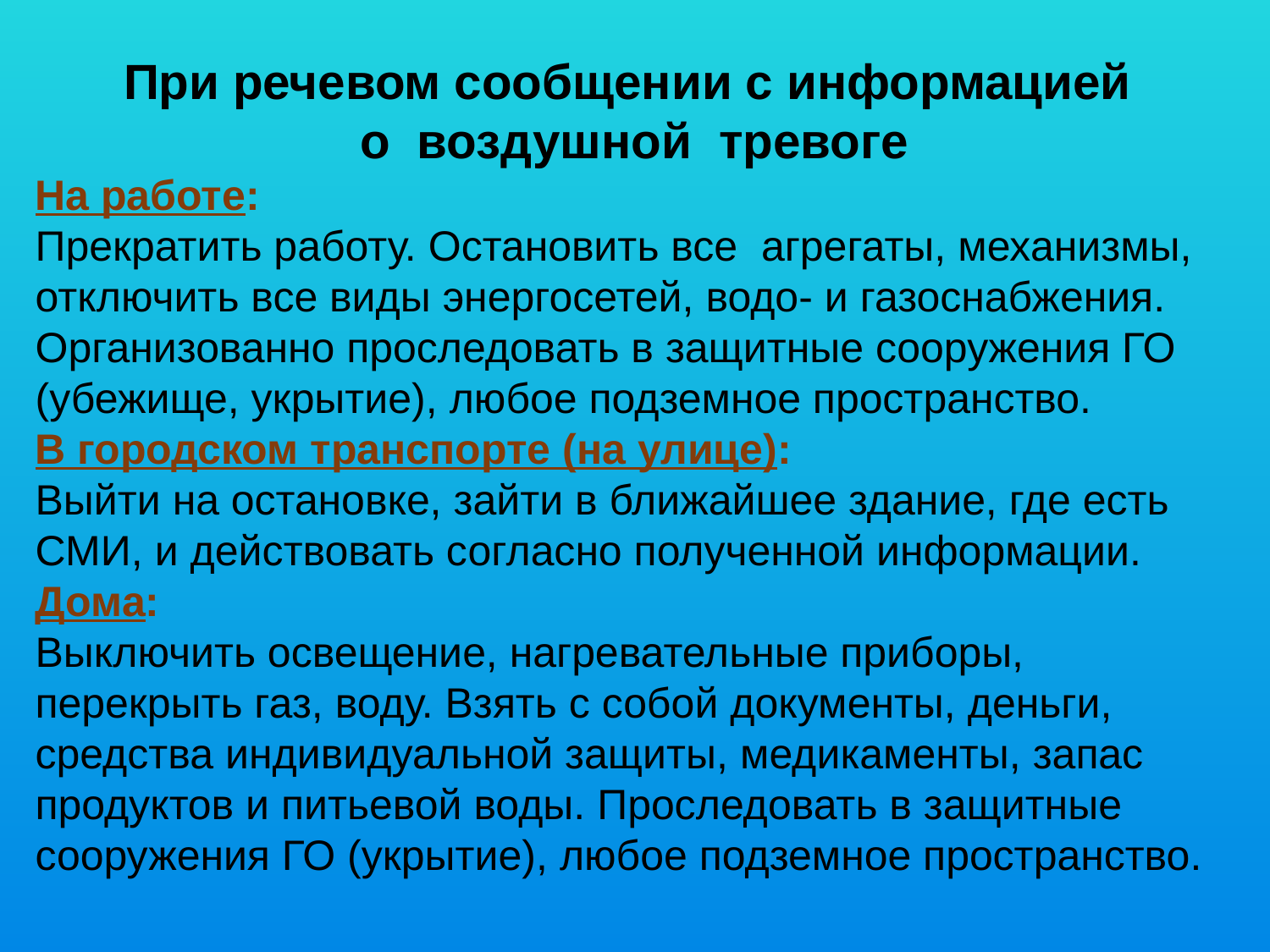

При речевом сообщении с информацией
о  воздушной  тревоге
На работе:
Прекратить работу. Остановить все  агрегаты, механизмы, отключить все виды энергосетей, водо- и газоснабжения. Организованно проследовать в защитные сооружения ГО (убежище, укрытие), любое подземное пространство.
В городском транспорте (на улице):
Выйти на остановке, зайти в ближайшее здание, где есть СМИ, и действовать согласно полученной информации.
Дома:
Выключить освещение, нагревательные приборы, перекрыть газ, воду. Взять с собой документы, деньги, средства индивидуальной защиты, медикаменты, запас продуктов и питьевой воды. Проследовать в защитные сооружения ГО (укрытие), любое подземное пространство.